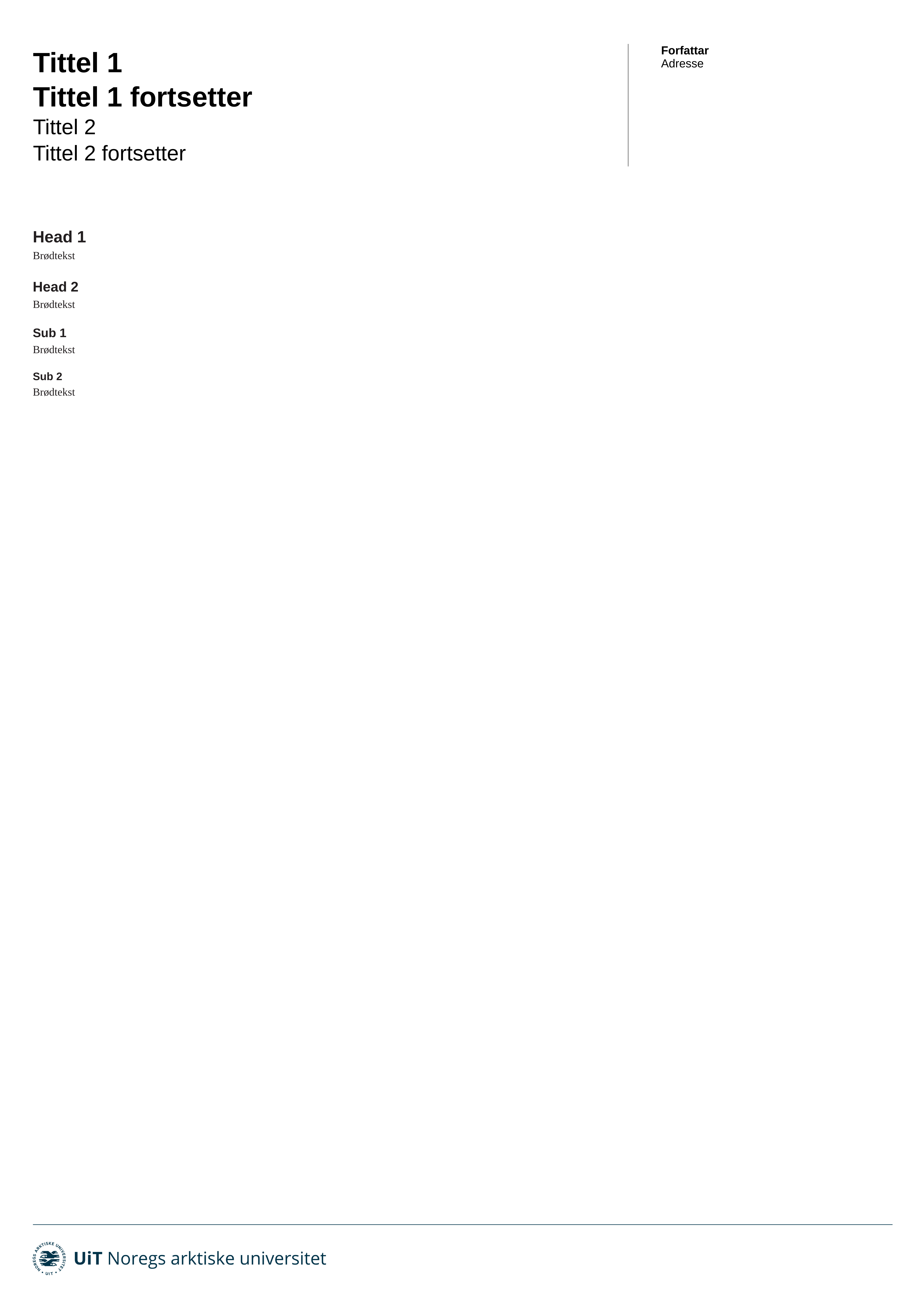

|  |  |  |  |
| --- | --- | --- | --- |
| Tittel 1 Tittel 1 fortsetter Tittel 2 Tittel 2 fortsetter |  | Forfattar Adresse |  |
|  |  |  |  |
|  |  |  |  |
Head 1
Brødtekst
Head 2
Brødtekst
Sub 1
Brødtekst
Sub 2
Brødtekst